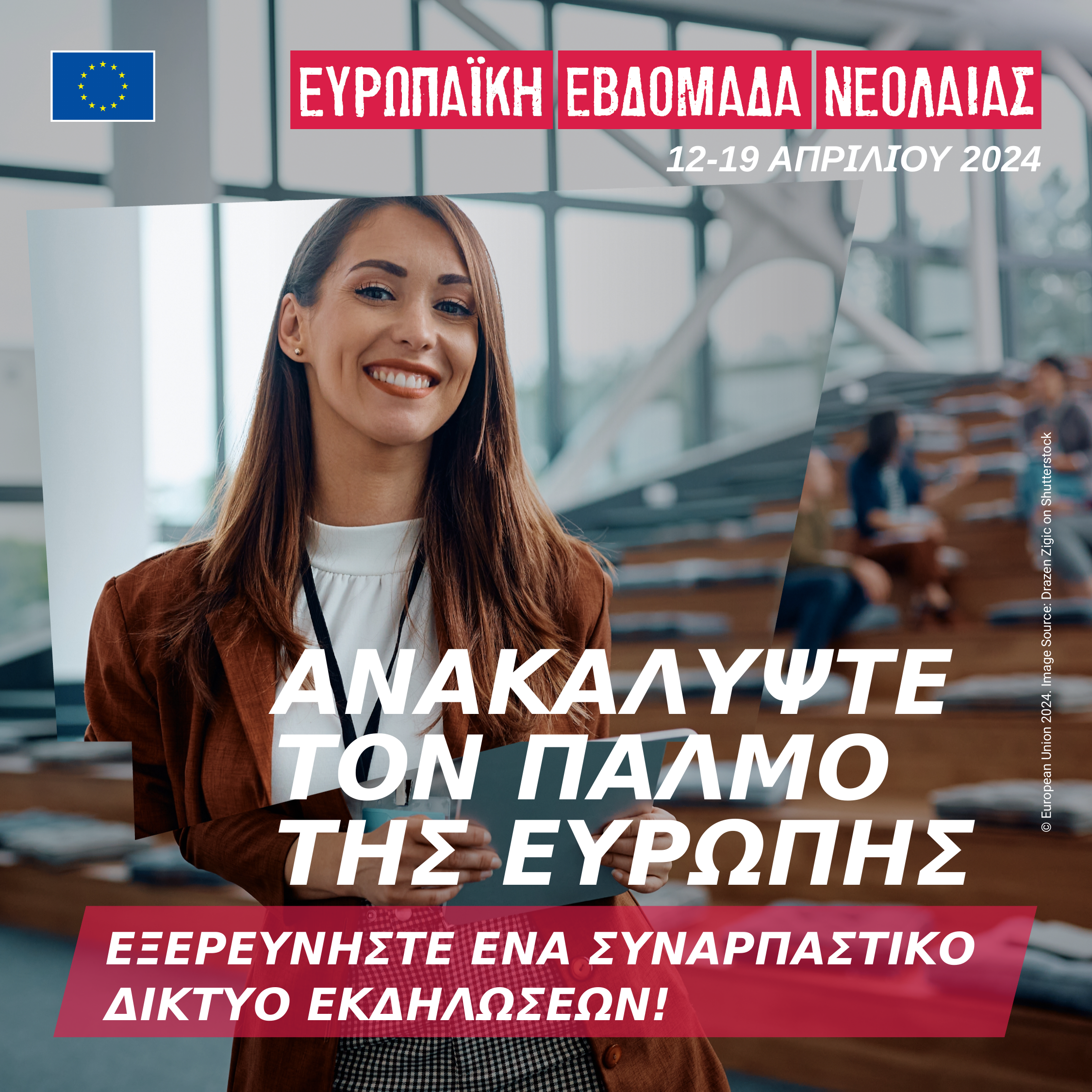

© European Union 2024. Image Source: Drazen Zigic on Shutterstock
ΑΝΑΚΑΛΥΨΤΕ ΤΟΝ ΠΑΛΜΟ ΤΗΣ ΕΥΡΩΠΗΣ

ΕΞΕΡΕΥΝΗΣΤΕ ΕΝΑ ΣΥΝΑΡΠΑΣΤΙΚΟ ΔΙΚΤΥΟ ΕΚΔΗΛΩΣΕΩΝ!